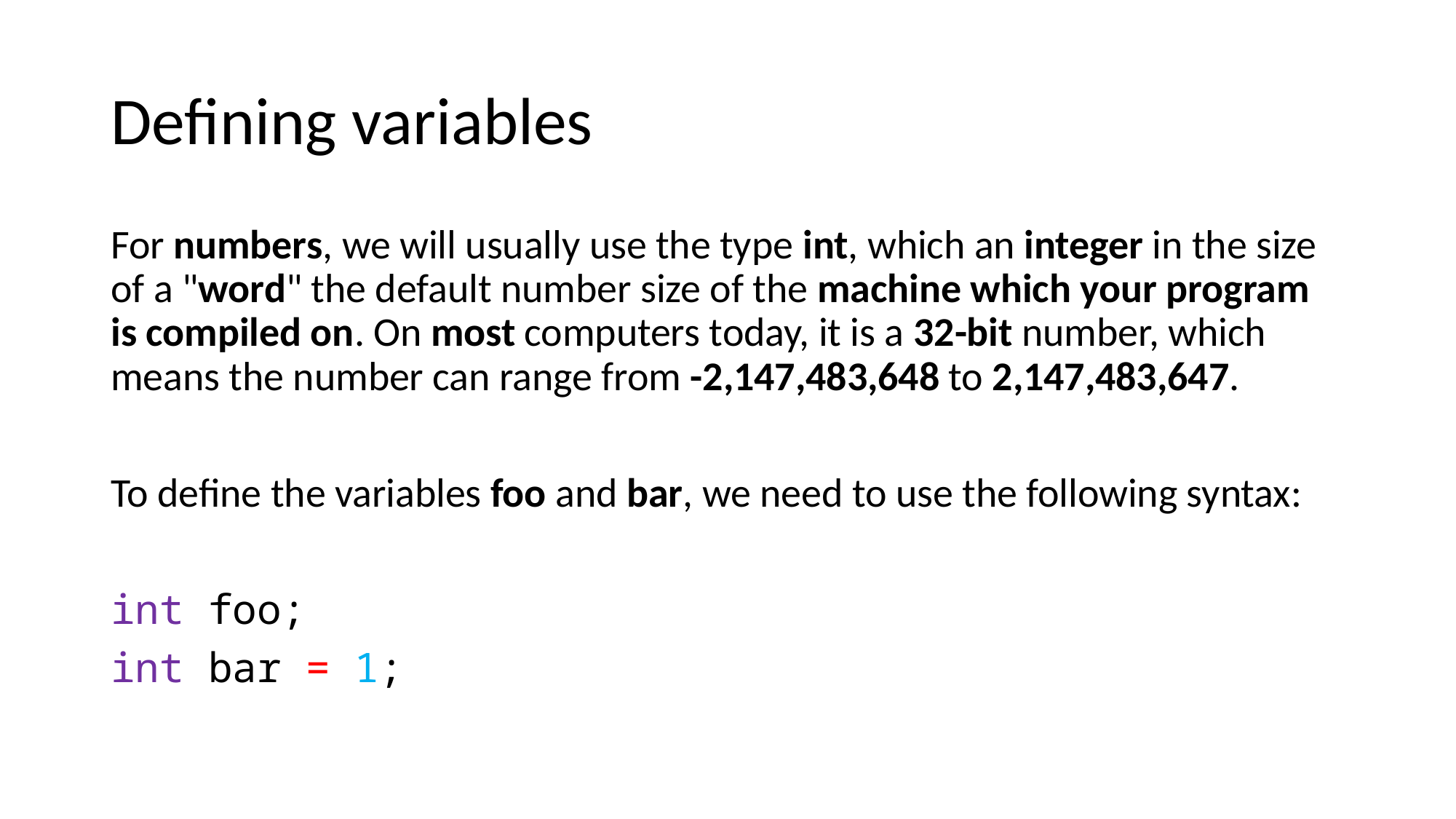

# Defining variables
For numbers, we will usually use the type int, which an integer in the size of a "word" the default number size of the machine which your program is compiled on. On most computers today, it is a 32-bit number, which means the number can range from -2,147,483,648 to 2,147,483,647.

To define the variables foo and bar, we need to use the following syntax:

int foo;
int bar = 1;